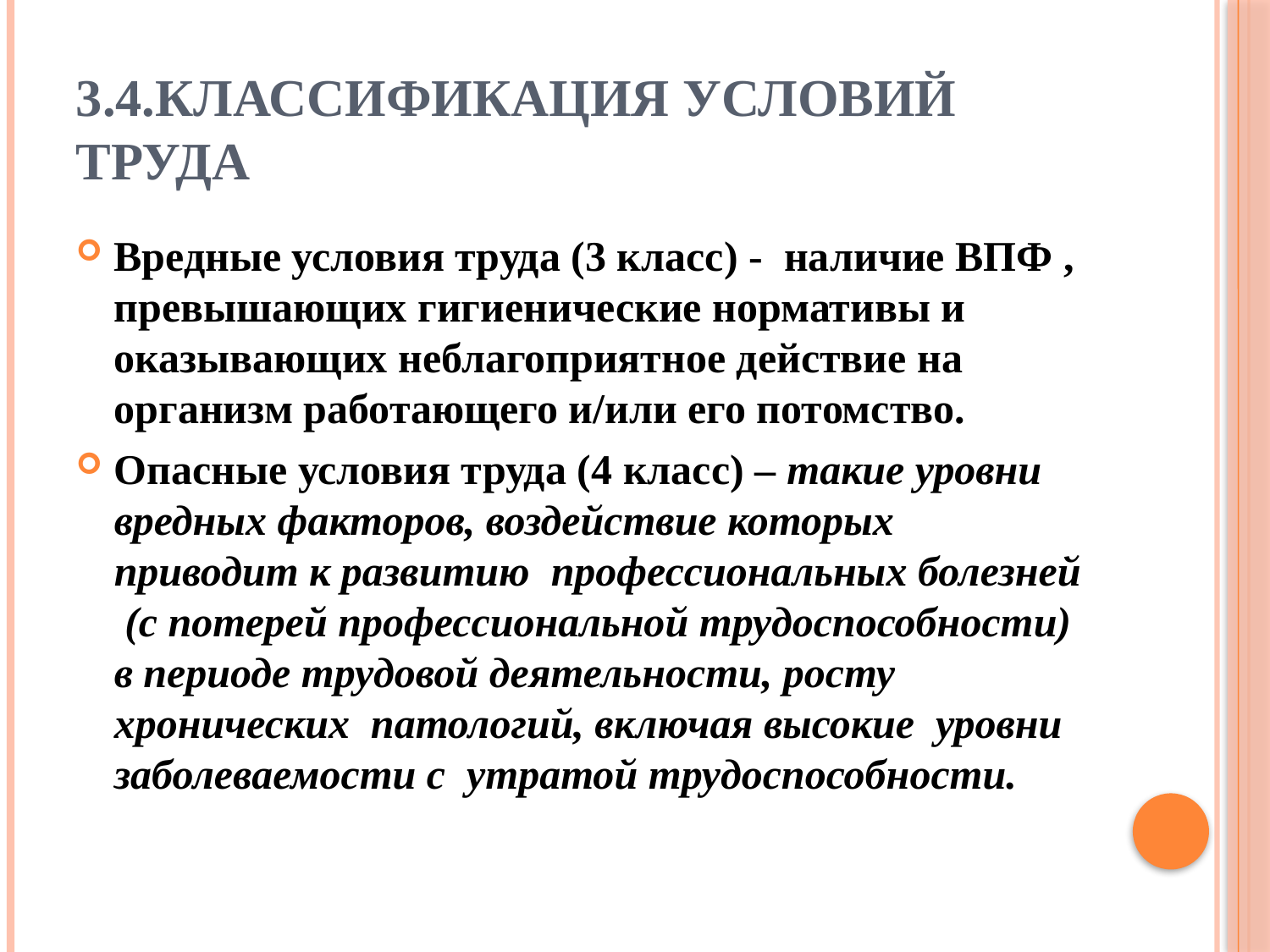

# 3.4.Классификация условий труда
Вредные условия труда (3 класс) -  наличие ВПФ , превышающих гигиенические нормативы и оказывающих неблагоприятное действие на организм работающего и/или его потомство.
Опасные условия труда (4 класс) – такие уровни вредных факторов, воздействие которых приводит к развитию  профессиональных болезней  (с потерей профессиональной трудоспособности) в периоде трудовой деятельности, росту хронических  патологий, включая высокие  уровни заболеваемости с  утратой трудоспособности.